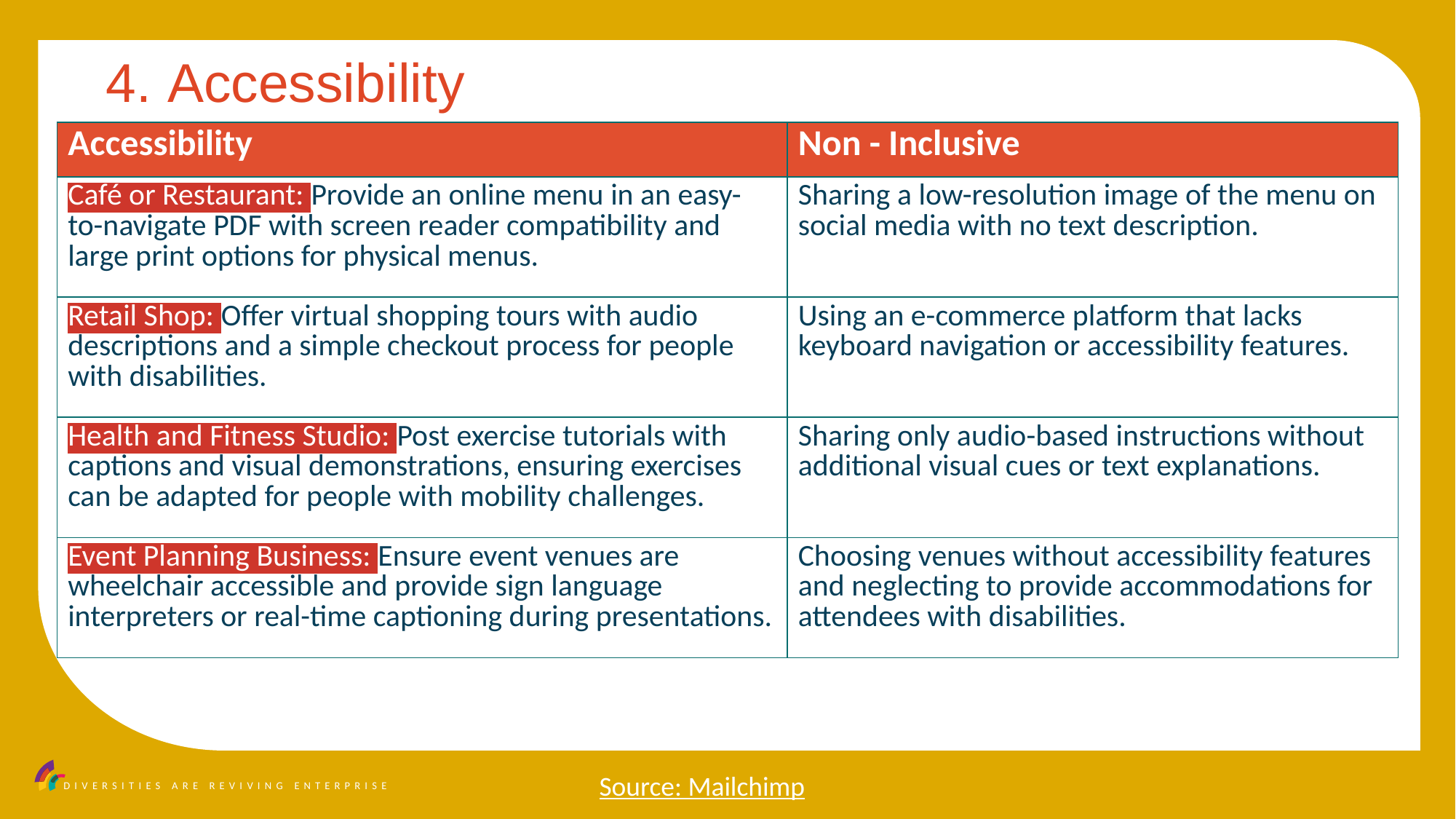

Accessibility
| Accessibility | Non - Inclusive |
| --- | --- |
| Café or Restaurant: Provide an online menu in an easy-to-navigate PDF with screen reader compatibility and large print options for physical menus. | Sharing a low-resolution image of the menu on social media with no text description. |
| Retail Shop: Offer virtual shopping tours with audio descriptions and a simple checkout process for people with disabilities. | Using an e-commerce platform that lacks keyboard navigation or accessibility features. |
| Health and Fitness Studio: Post exercise tutorials with captions and visual demonstrations, ensuring exercises can be adapted for people with mobility challenges. | Sharing only audio-based instructions without additional visual cues or text explanations. |
| Event Planning Business: Ensure event venues are wheelchair accessible and provide sign language interpreters or real-time captioning during presentations. | Choosing venues without accessibility features and neglecting to provide accommodations for attendees with disabilities. |
Source: Mailchimp